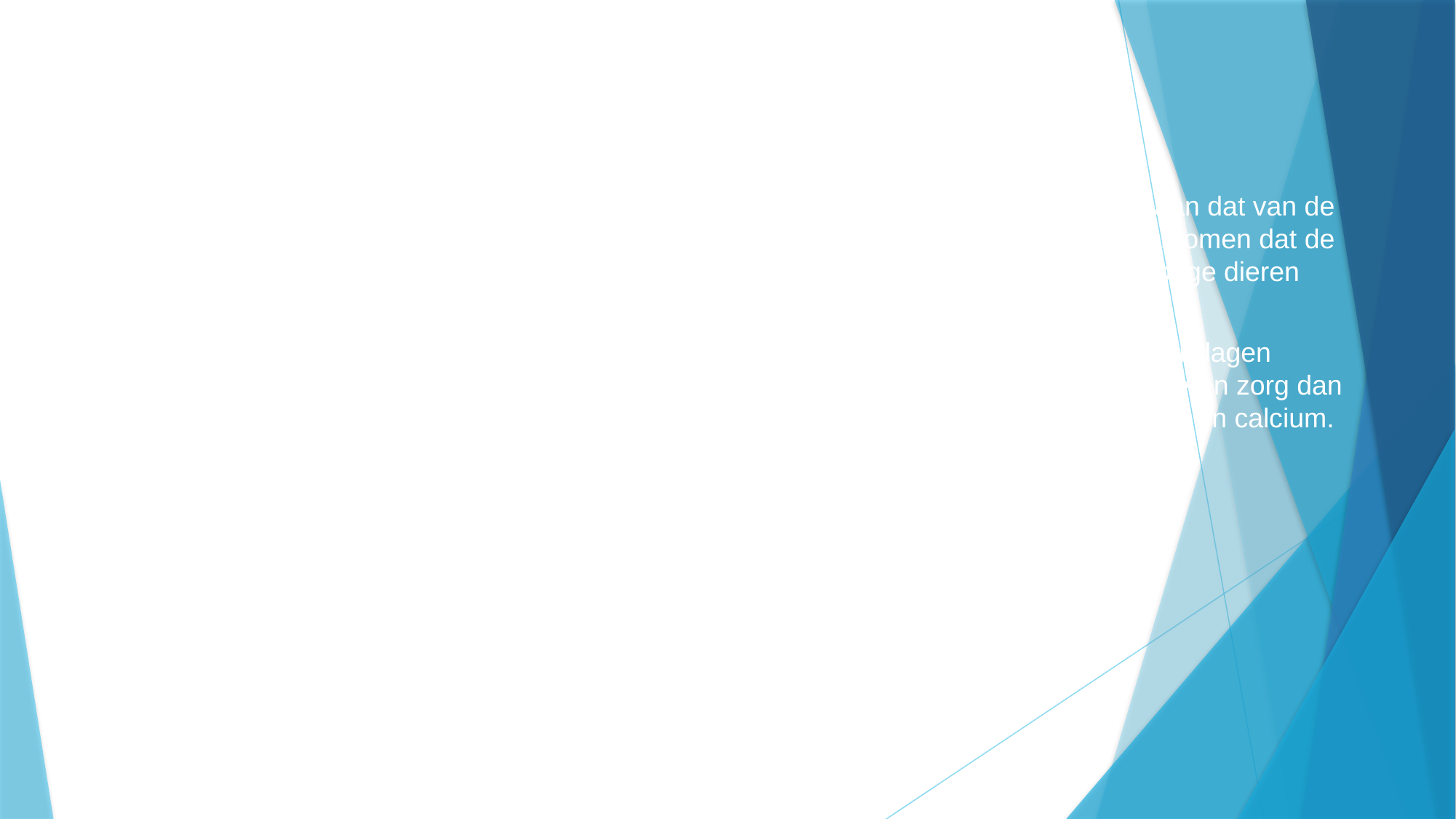

# Opfok van reptielen
Het terrarium > Waar je de jonge reptielen gaat opvoeden moet zo gelijk mogelijk zijn aan dat van de ouderdieren. De temperatuur moet gelijk zijn maar de luchtvochtigheid hoger om te voorkomen dat de jonge dieren uitdrogen. Niet alleen moet je de luchtvochtigheid verhogen maar ook de jonge dieren besproeien met water iedere dag.
Ook jonge reptielen gaan niet meteen eten nadat ze zijn uitgekomen dit kan ook een paar dagen duren. Sommige soorten reptielen gaan pas eten na hun eerste vervelling. Als je gaat voeren zorg dan dat ze de juiste hoeveelheid supplementen krijgen die ze nodig hebben zoals vitamine D3 en calcium.